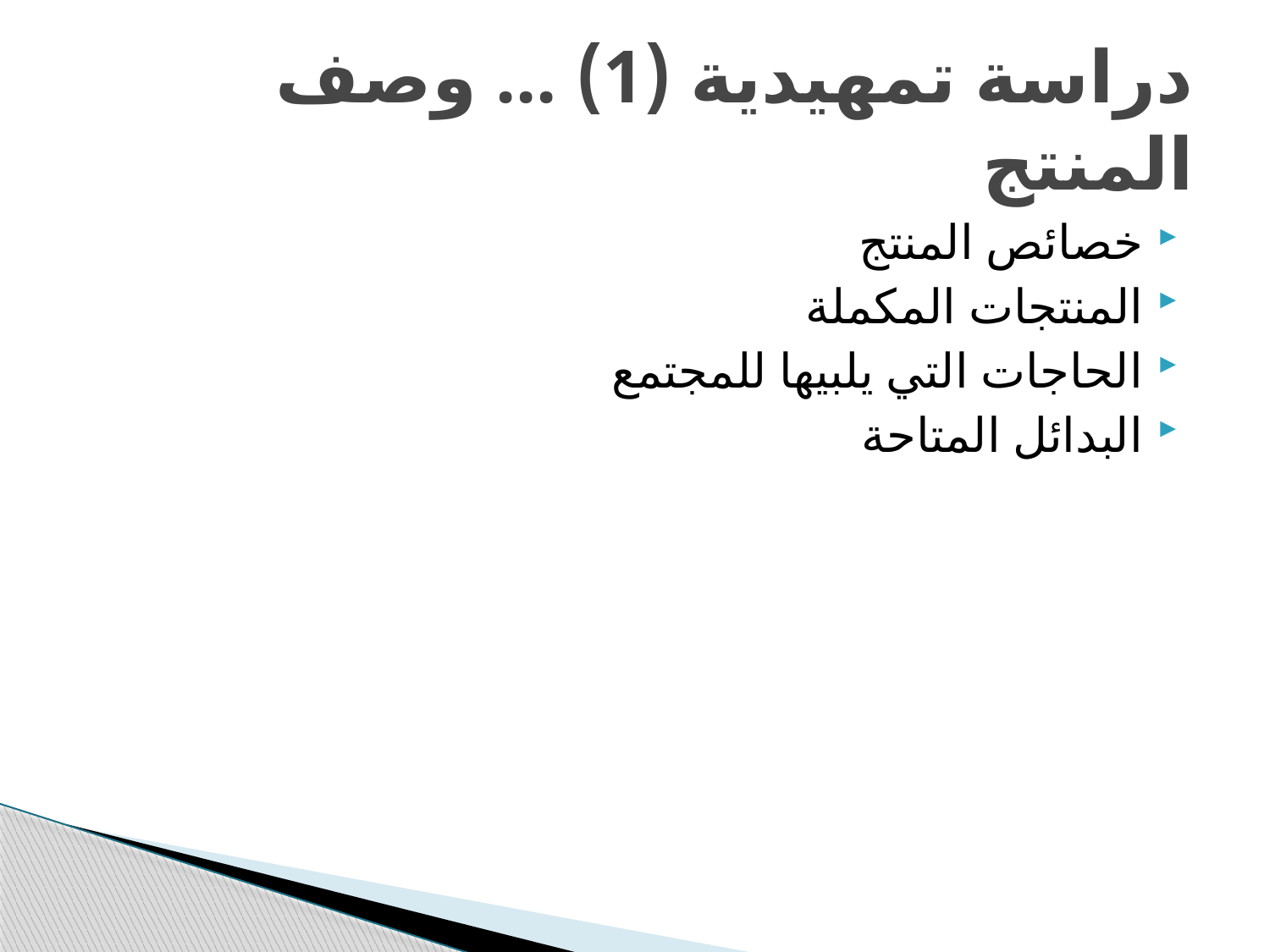

# دراسة تمهيدية (1) ... وصف المنتج
خصائص المنتج
المنتجات المكملة
الحاجات التي يلبيها للمجتمع
البدائل المتاحة